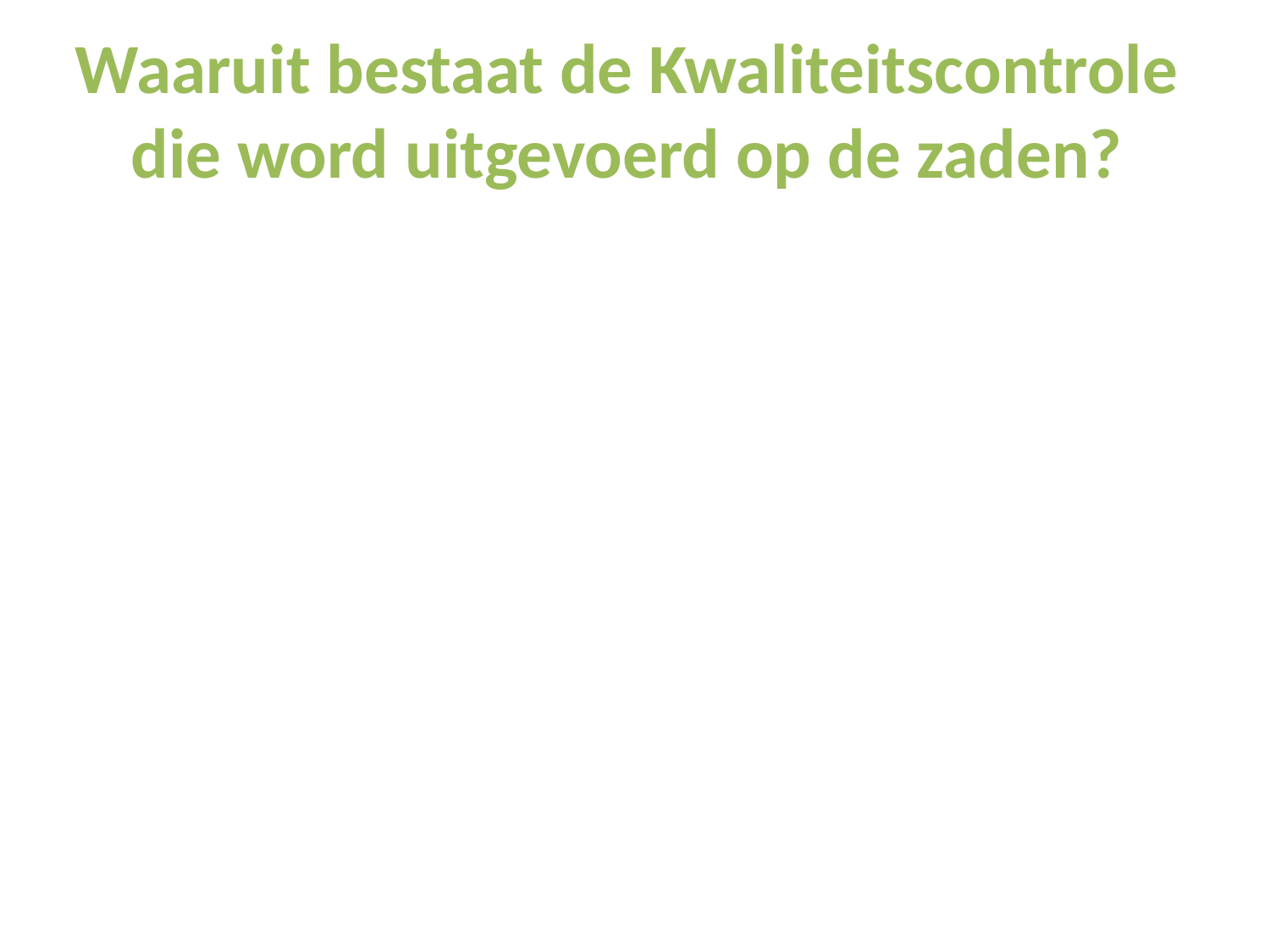

Waaruit bestaat de Kwaliteitscontrole
die word uitgevoerd op de zaden?